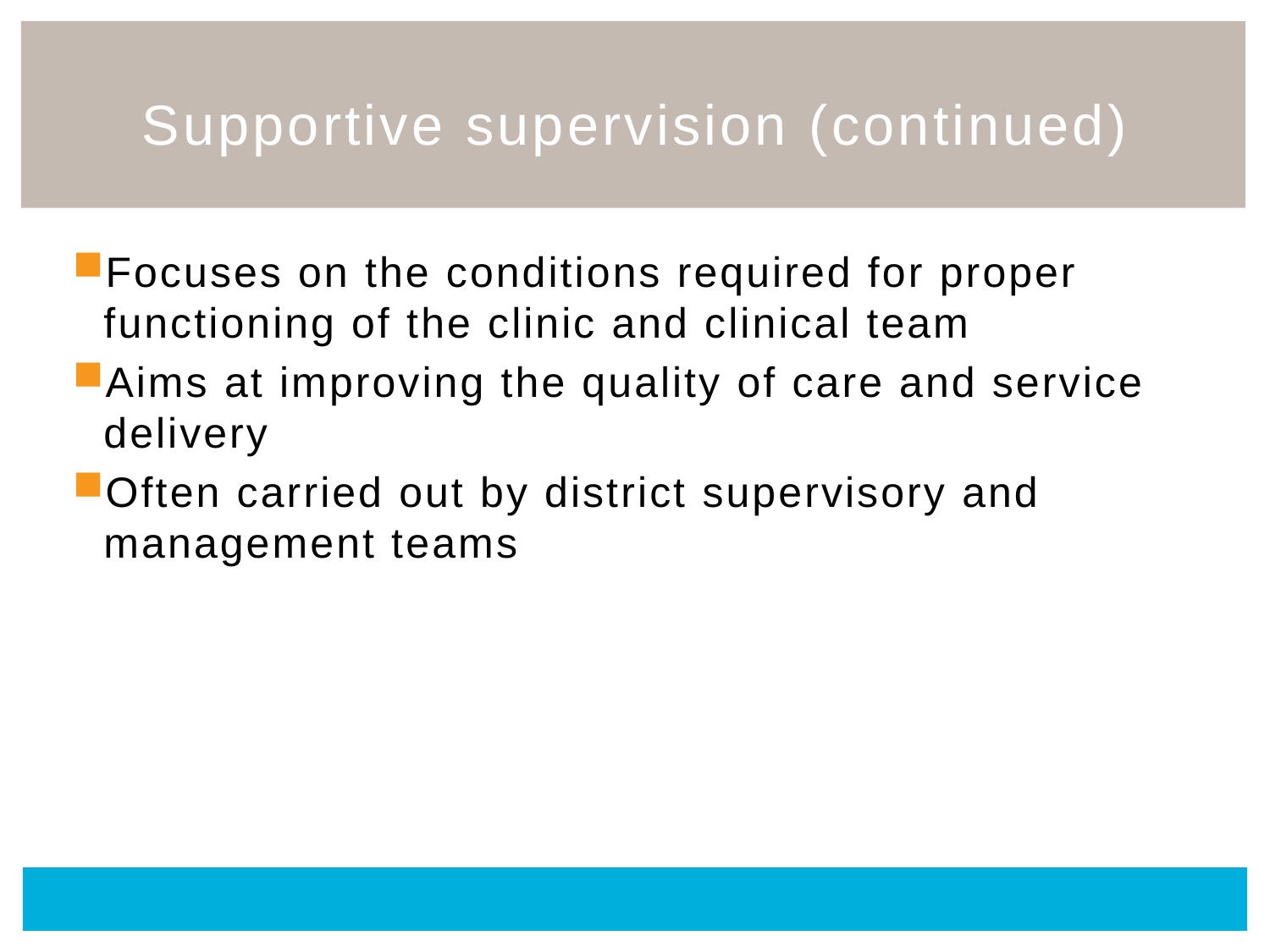

# Supportive supervision (continued)
Focuses on the conditions required for proper functioning of the clinic and clinical team
Aims at improving the quality of care and service delivery
Often carried out by district supervisory and management teams